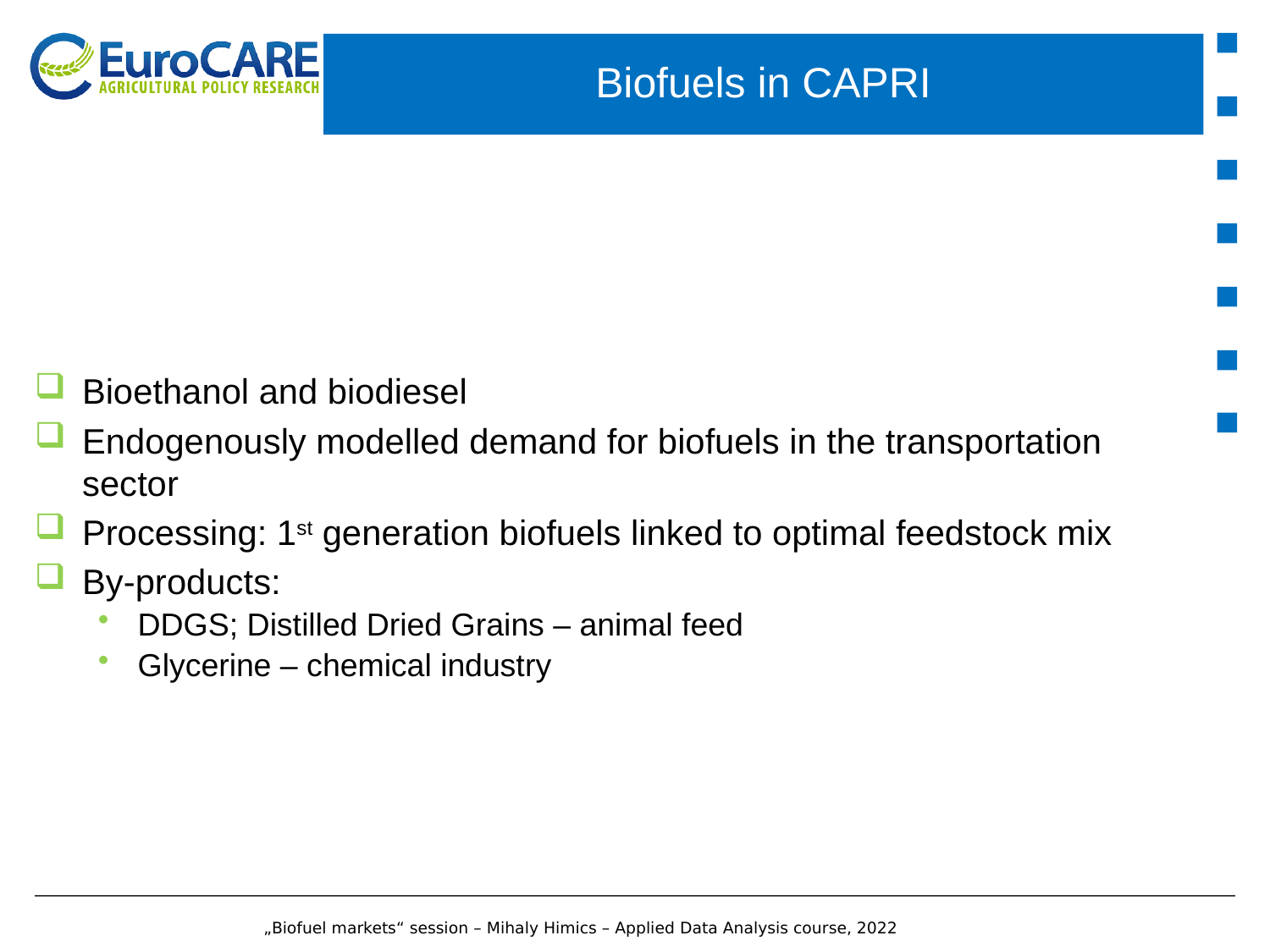

# Biofuels in CAPRI
Bioethanol and biodiesel
Endogenously modelled demand for biofuels in the transportation sector
Processing: 1st generation biofuels linked to optimal feedstock mix
By-products:
DDGS; Distilled Dried Grains – animal feed
Glycerine – chemical industry
„Biofuel markets“ session – Mihaly Himics – Applied Data Analysis course, 2022